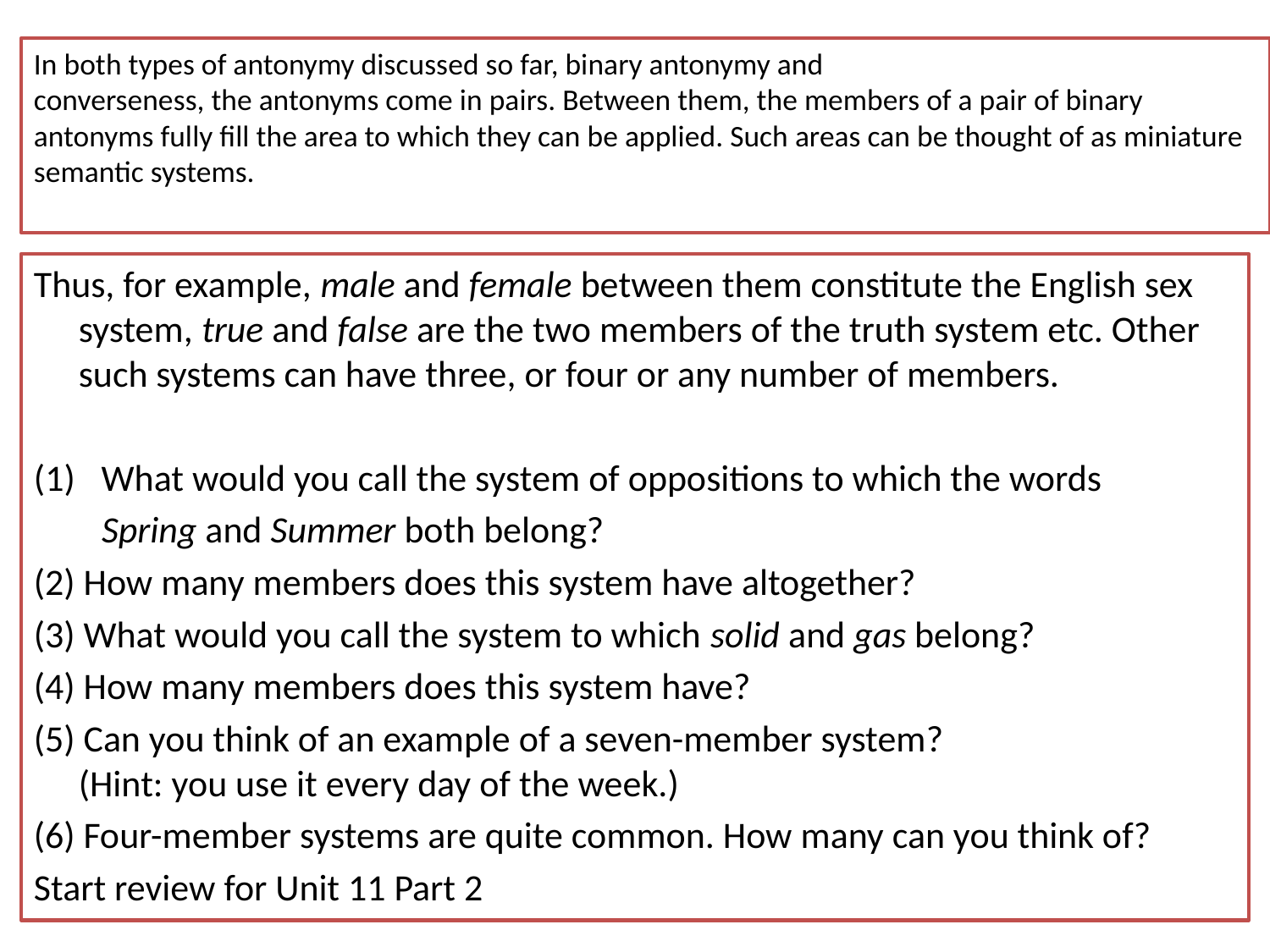

# In both types of antonymy discussed so far, binary antonymy and converseness, the antonyms come in pairs. Between them, the members of a pair of binary antonyms fully fill the area to which they can be applied. Such areas can be thought of as miniature semantic systems.
Thus, for example, male and female between them constitute the English sex system, true and false are the two members of the truth system etc. Other such systems can have three, or four or any number of members.

What would you call the system of oppositions to which the words
        Spring and Summer both belong?
(2) How many members does this system have altogether?
(3) What would you call the system to which solid and gas belong?
(4) How many members does this system have?
(5) Can you think of an example of a seven-member system?
(Hint: you use it every day of the week.)
(6) Four-member systems are quite common. How many can you think of?
Start review for Unit 11 Part 2